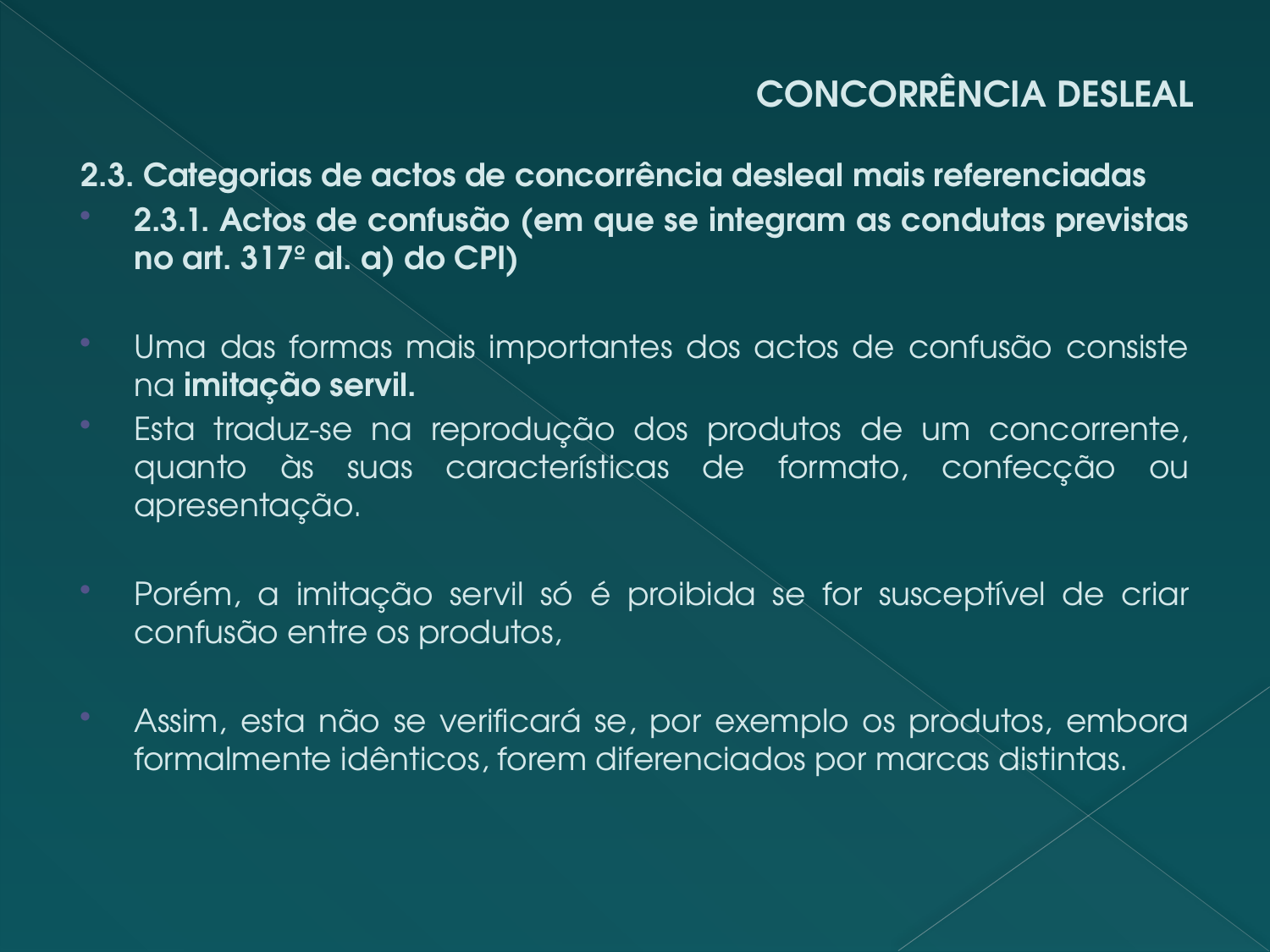

# CONCORRÊNCIA DESLEAL
2.3. Categorias de actos de concorrência desleal mais referenciadas
2.3.1. Actos de confusão (em que se integram as condutas previstas no art. 317º al. a) do CPI)

Uma das formas mais importantes dos actos de confusão consiste na imitação servil.
Esta traduz-se na reprodução dos produtos de um concorrente, quanto às suas características de formato, confecção ou apresentação.

Porém, a imitação servil só é proibida se for susceptível de criar confusão entre os produtos,

Assim, esta não se verificará se, por exemplo os produtos, embora formalmente idênticos, forem diferenciados por marcas distintas.